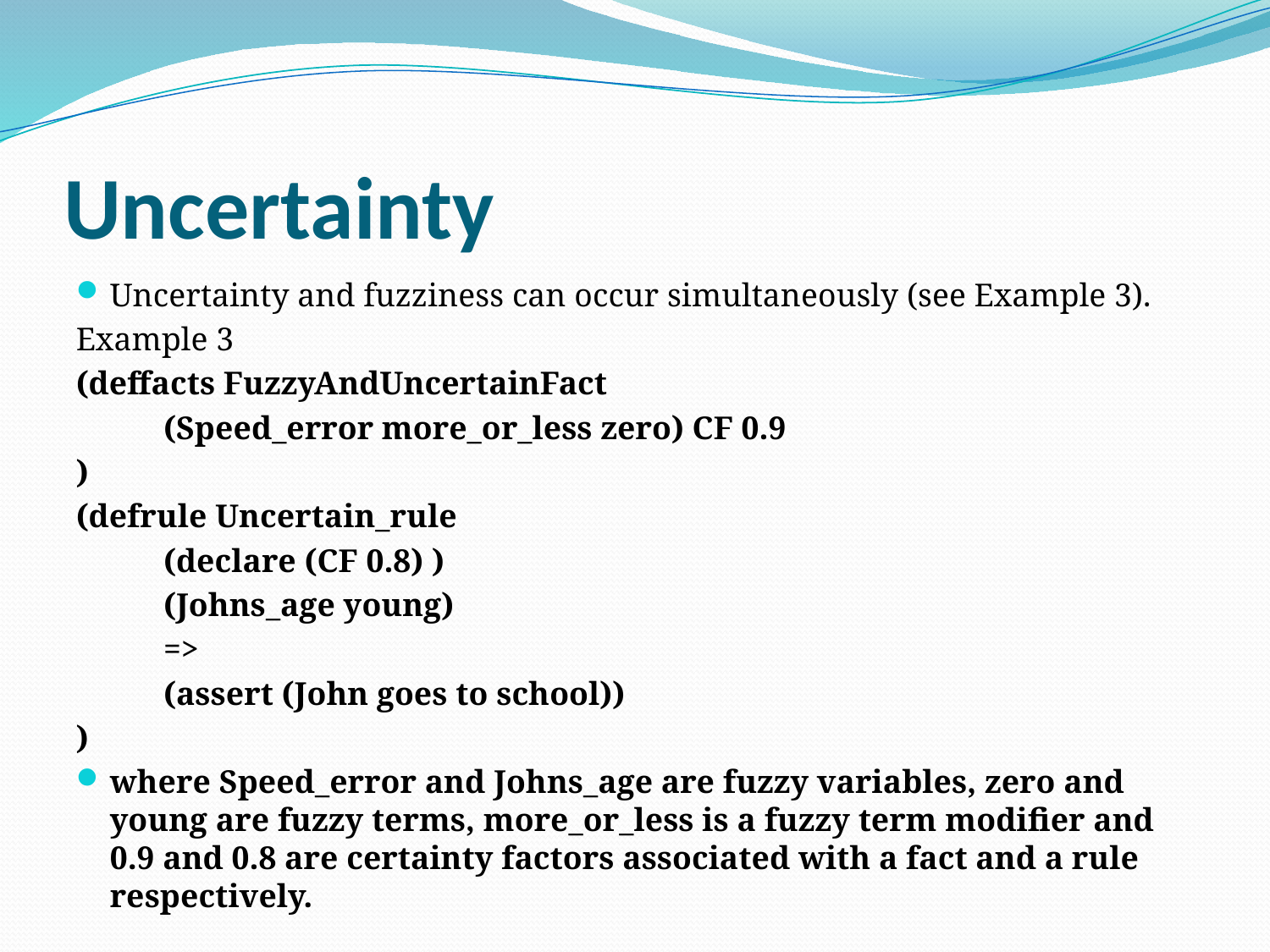

# Uncertainty
Uncertainty and fuzziness can occur simultaneously (see Example 3).
Example 3
(deffacts FuzzyAndUncertainFact
	(Speed_error more_or_less zero) CF 0.9
)
(defrule Uncertain_rule
	(declare (CF 0.8) )
	(Johns_age young)
	=>
	(assert (John goes to school))
)
where Speed_error and Johns_age are fuzzy variables, zero and young are fuzzy terms, more_or_less is a fuzzy term modifier and 0.9 and 0.8 are certainty factors associated with a fact and a rule respectively.